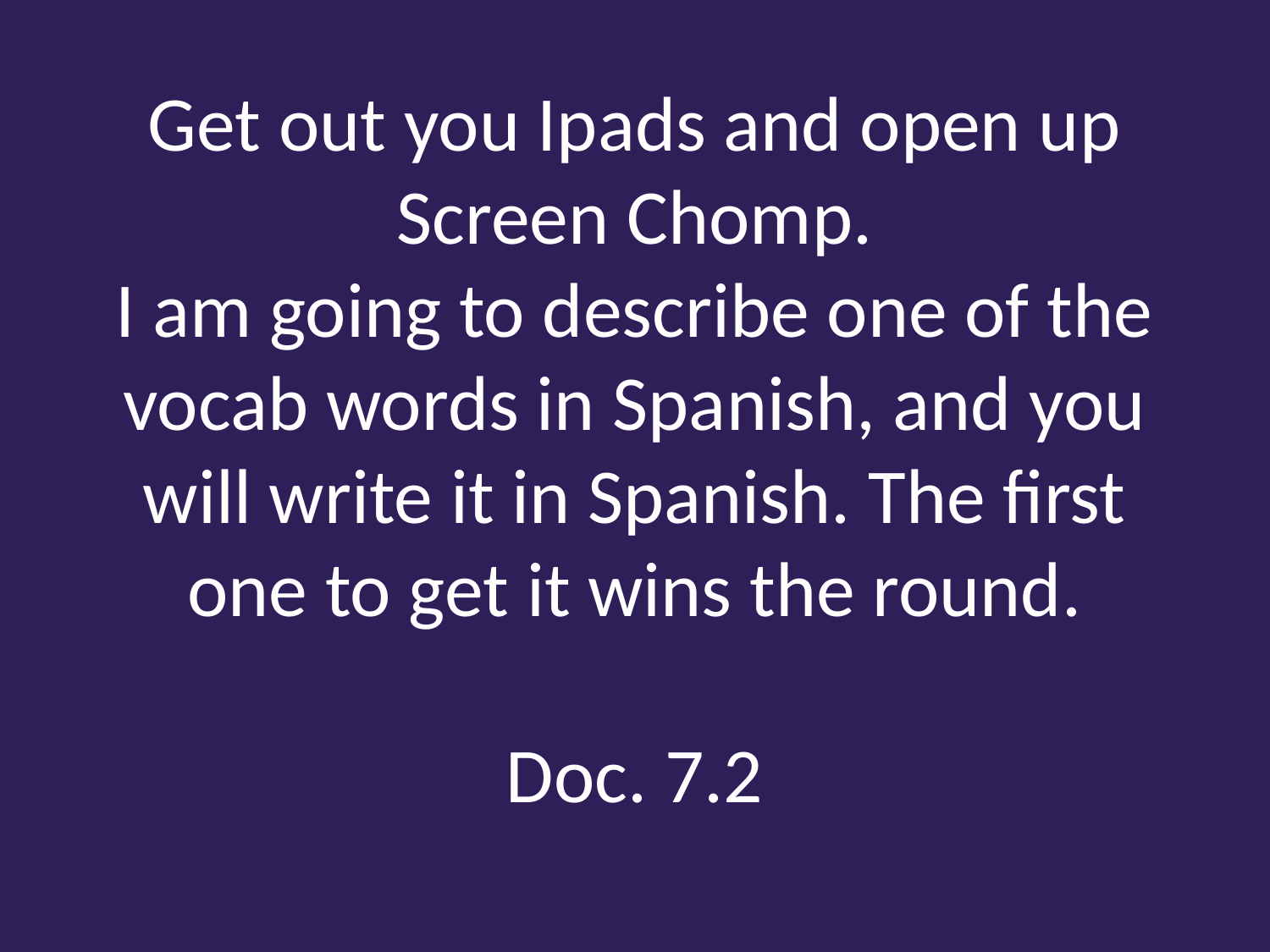

# Get out you Ipads and open up Screen Chomp. I am going to describe one of the vocab words in Spanish, and you will write it in Spanish. The first one to get it wins the round. Doc. 7.2